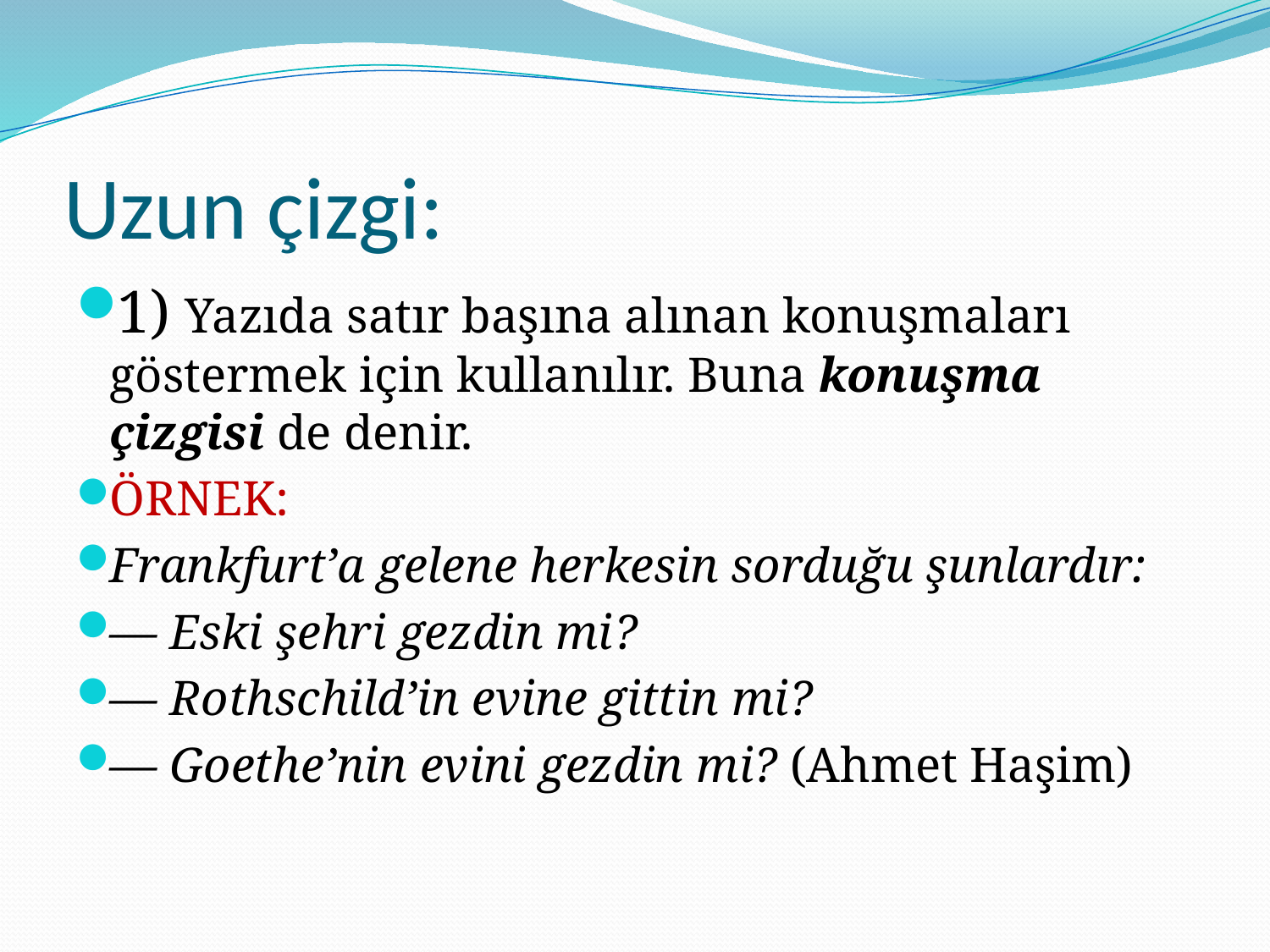

# Uzun çizgi:
1) Yazıda satır başına alınan konuşmaları göstermek için kullanılır. Buna konuşma çizgisi de denir.
ÖRNEK:
Frankfurt’a gelene herkesin sorduğu şunlardır:
— Eski şehri gezdin mi?
— Rothschild’in evine gittin mi?
— Goethe’nin evini gezdin mi? (Ahmet Haşim)